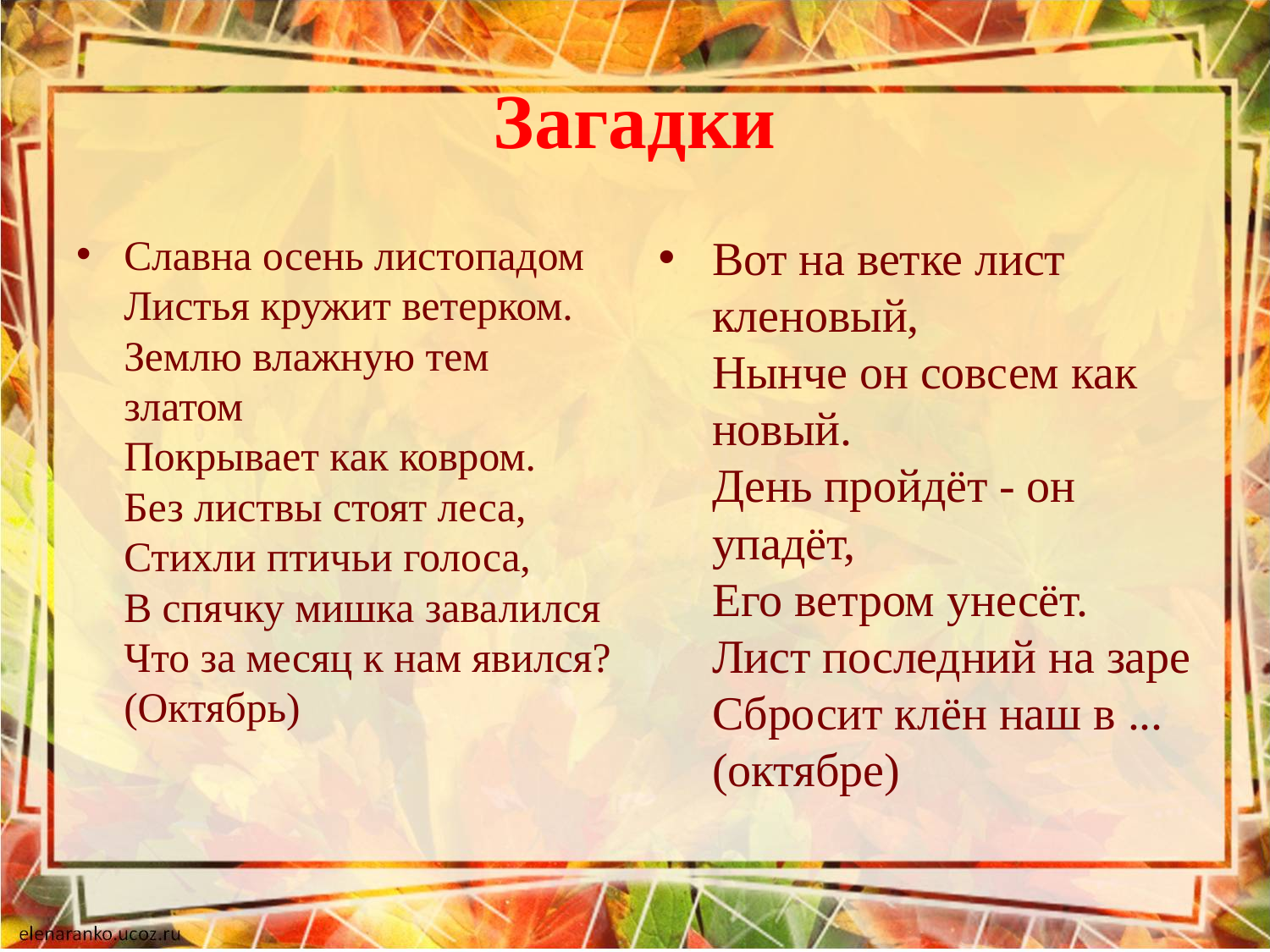

# Загадки
Славна осень листопадом
Листья кружит ветерком.
Землю влажную тем златом
Покрывает как ковром.
Без листвы стоят леса,
Стихли птичьи голоса,
В спячку мишка завалился
Что за месяц к нам явился?
(Октябрь)
Вот на ветке лист кленовый,
Нынче он совсем как новый.
День пройдёт - он упадёт,
Его ветром унесёт.
Лист последний на заре
Сбросит клён наш в ...
(октябре)